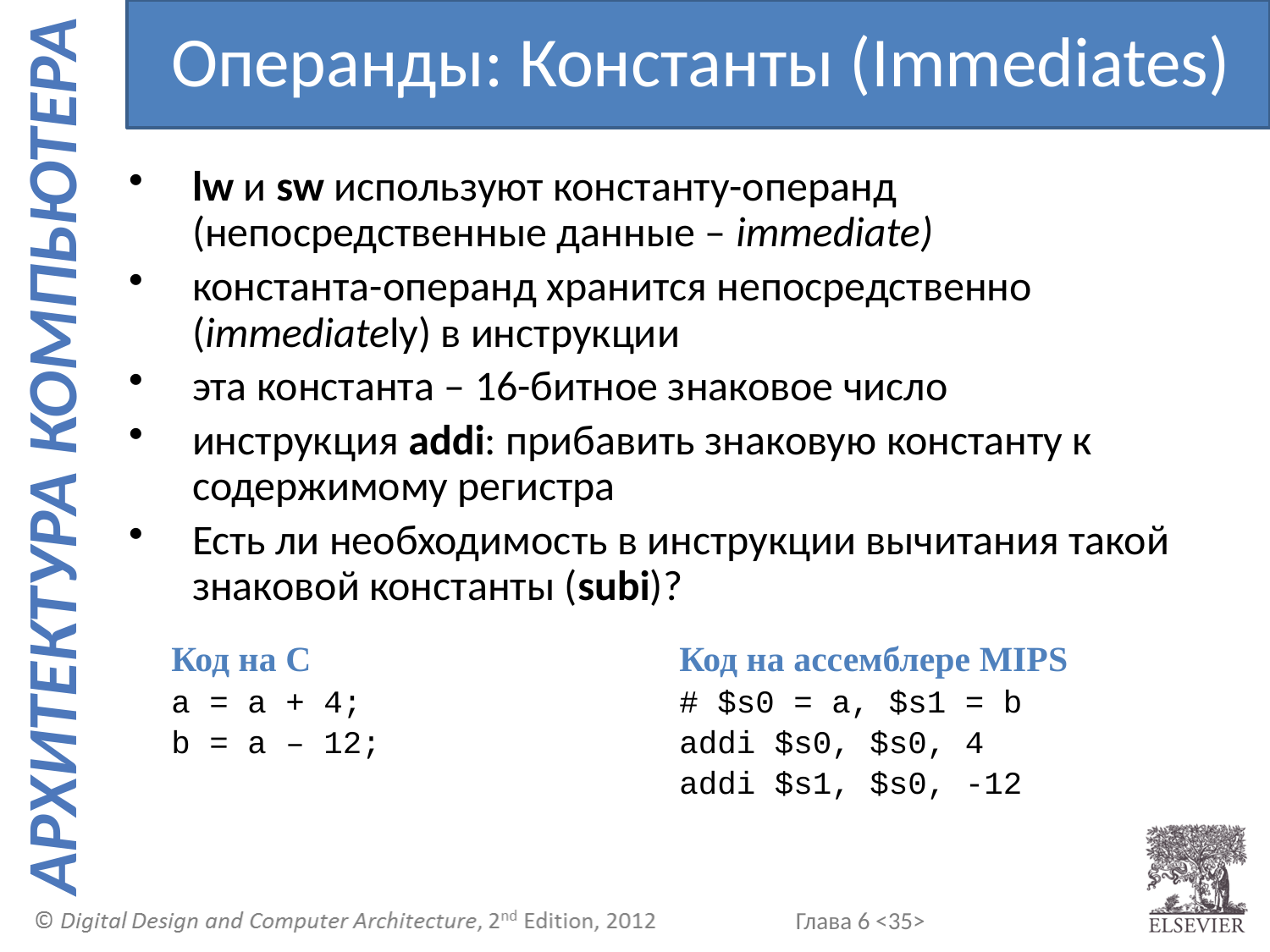

Операнды: Константы (Immediates)

lw и sw используют константу-операнд (непосредственные данные – immediate)
константа-операнд хранится непосредственно (immediately) в инструкции
эта константа – 16-битное знаковое число
инструкция addi: прибавить знаковую константу к содержимому регистра
Есть ли необходимость в инструкции вычитания такой знаковой константы (subi)?
Код на С
a = a + 4;
b = a – 12;
Код на ассемблере MIPS
# $s0 = a, $s1 = b
addi $s0, $s0, 4
addi $s1, $s0, -12